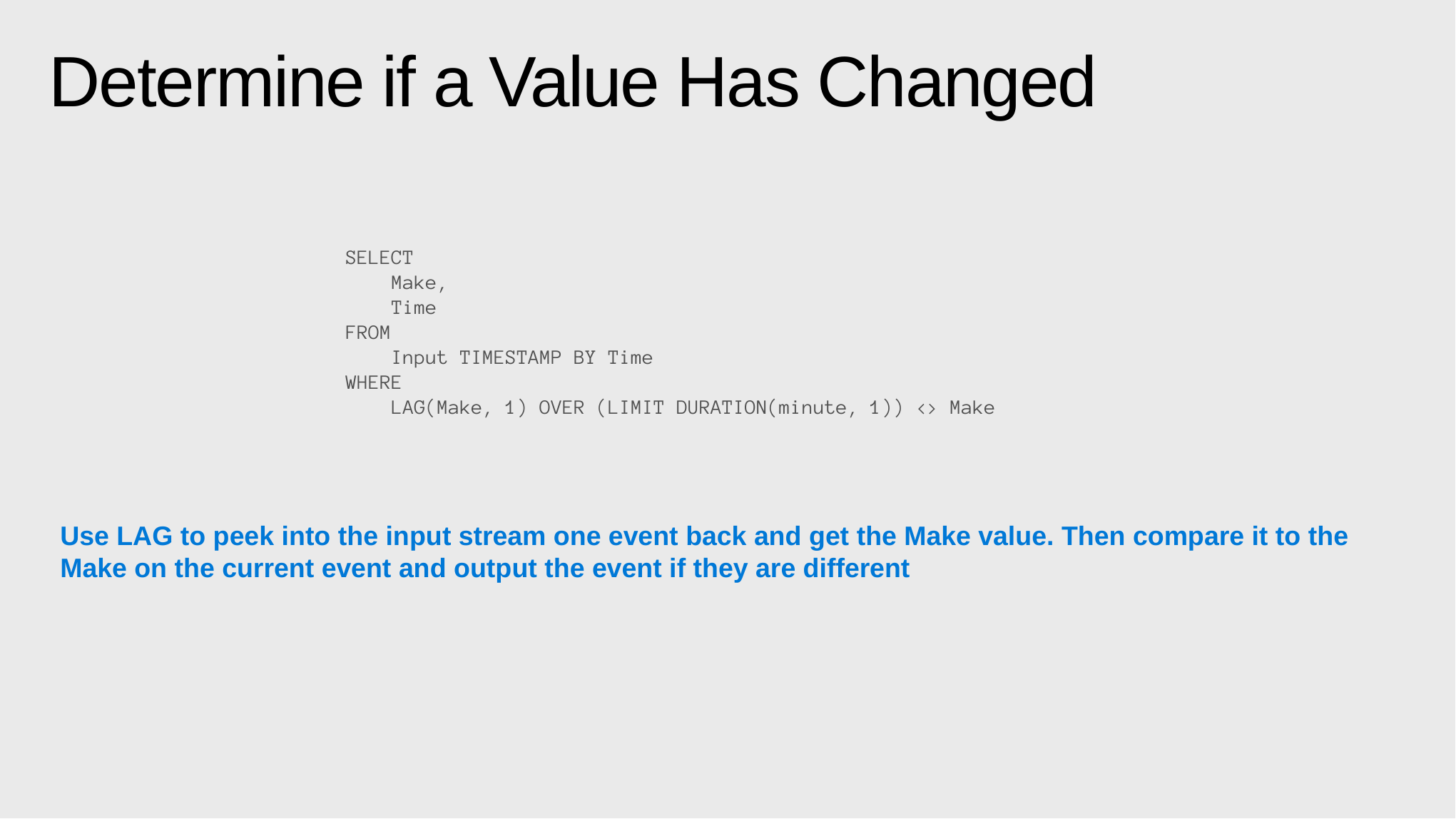

# Determine if a Value Has Changed
SELECT
    Make,
    Time
FROM
    Input TIMESTAMP BY Time
WHERE
    LAG(Make, 1) OVER (LIMIT DURATION(minute, 1)) <> Make
Use LAG to peek into the input stream one event back and get the Make value. Then compare it to the Make on the current event and output the event if they are different